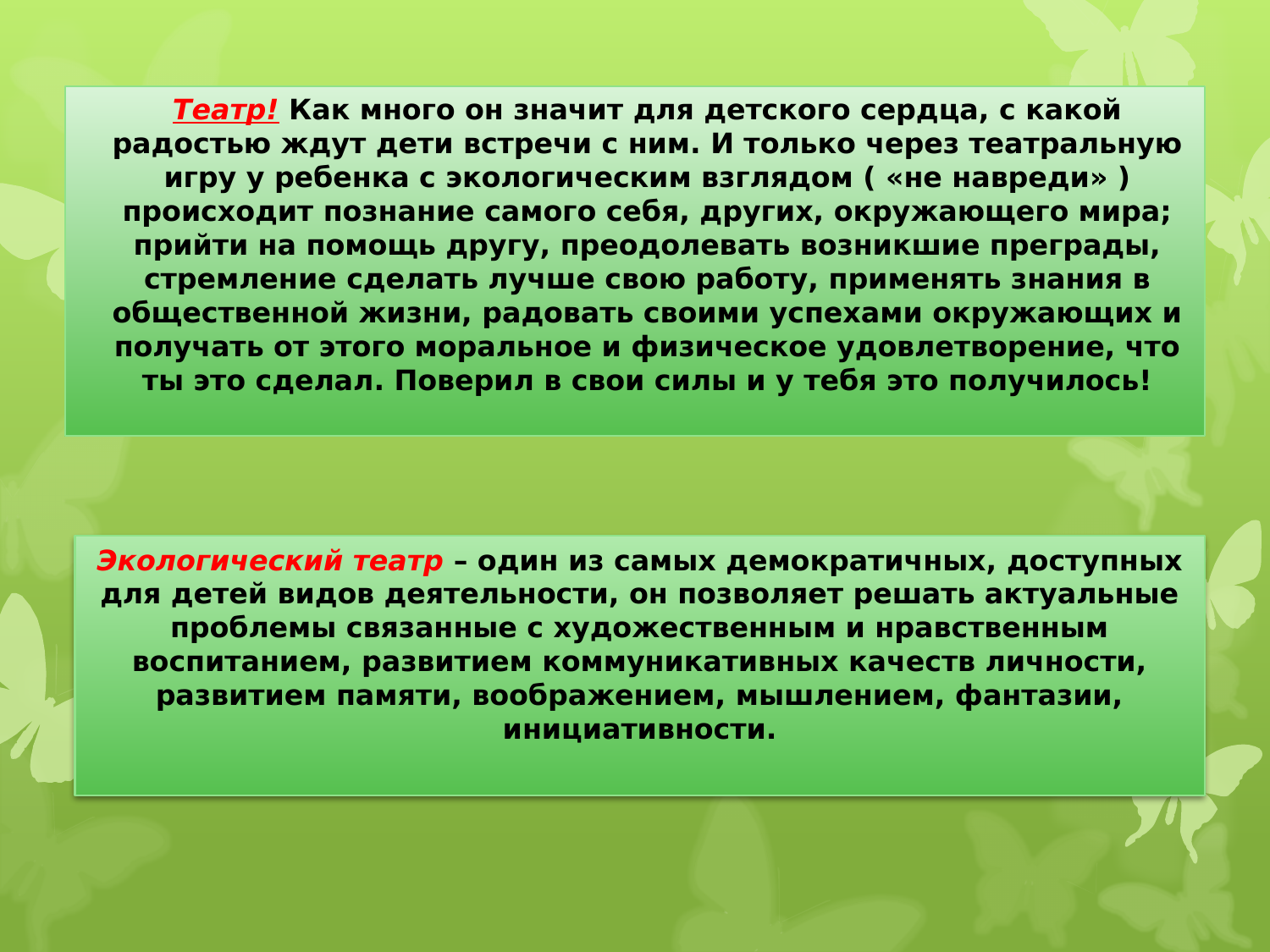

# Театр! Как много он значит для детского сердца, с какой радостью ждут дети встречи с ним. И только через театральную игру у ребенка с экологическим взглядом ( «не навреди» ) происходит познание самого себя, других, окружающего мира; прийти на помощь другу, преодолевать возникшие преграды, стремление сделать лучше свою работу, применять знания в общественной жизни, радовать своими успехами окружающих и получать от этого моральное и физическое удовлетворение, что ты это сделал. Поверил в свои силы и у тебя это получилось!
Экологический театр – один из самых демократичных, доступных для детей видов деятельности, он позволяет решать актуальные проблемы связанные с художественным и нравственным воспитанием, развитием коммуникативных качеств личности, развитием памяти, воображением, мышлением, фантазии, инициативности.